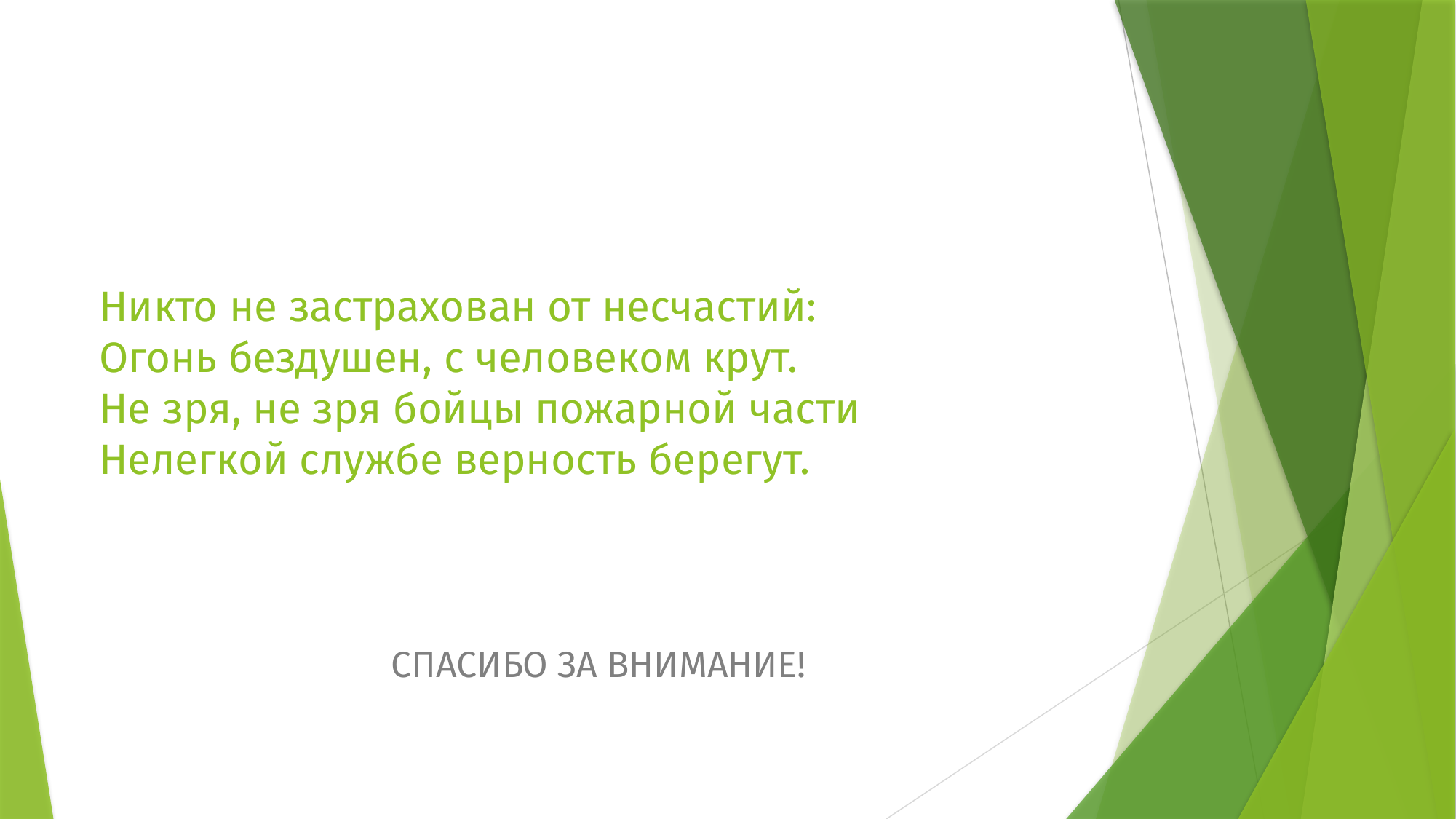

# Никто не застрахован от несчастий: Огонь бездушен, с человеком крут. Не зря, не зря бойцы пожарной части Нелегкой службе верность берегут.
СПАСИБО ЗА ВНИМАНИЕ!